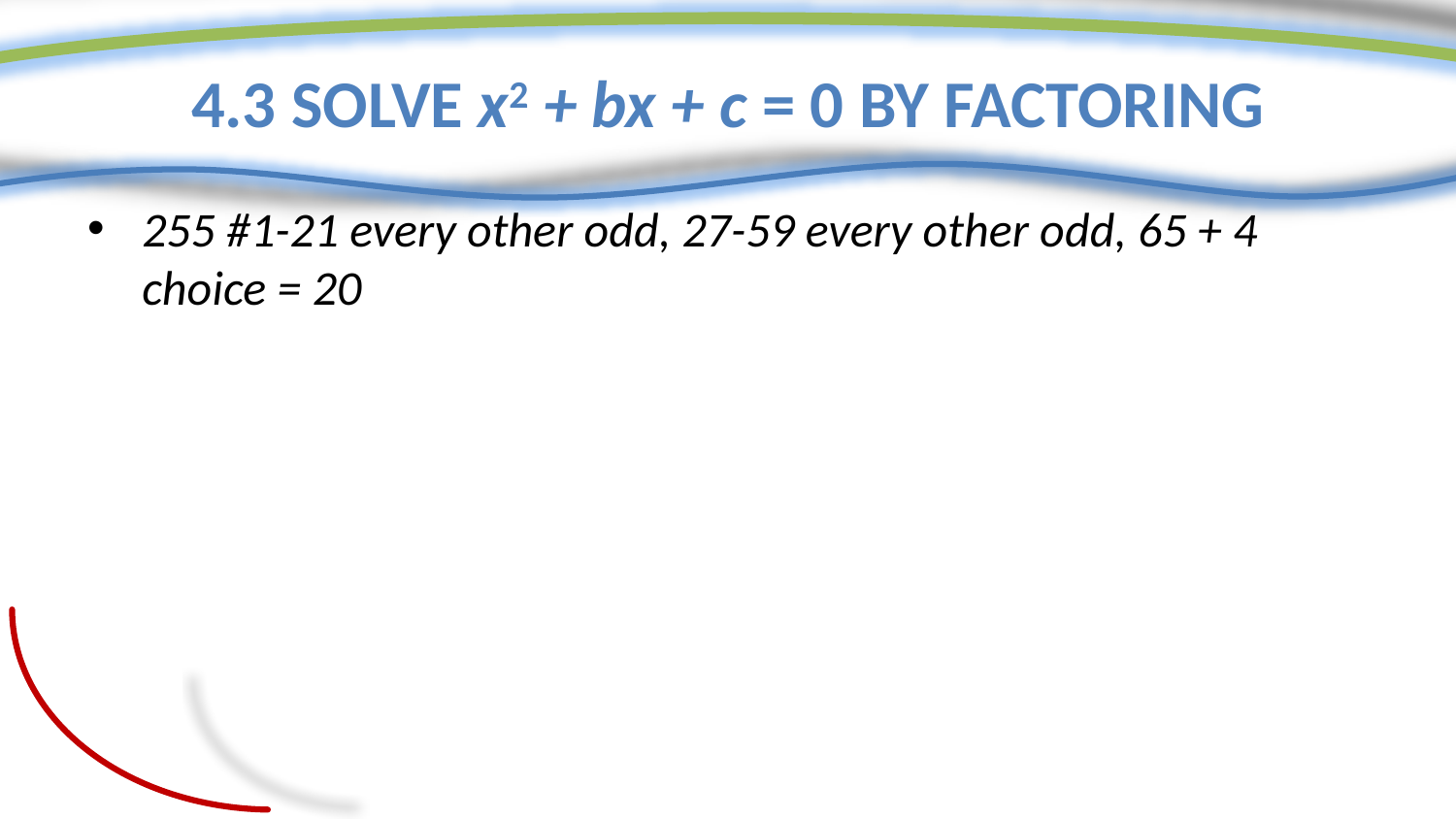

# 4.3 Solve x2 + bx + c = 0 by Factoring
255 #1-21 every other odd, 27-59 every other odd, 65 + 4 choice = 20